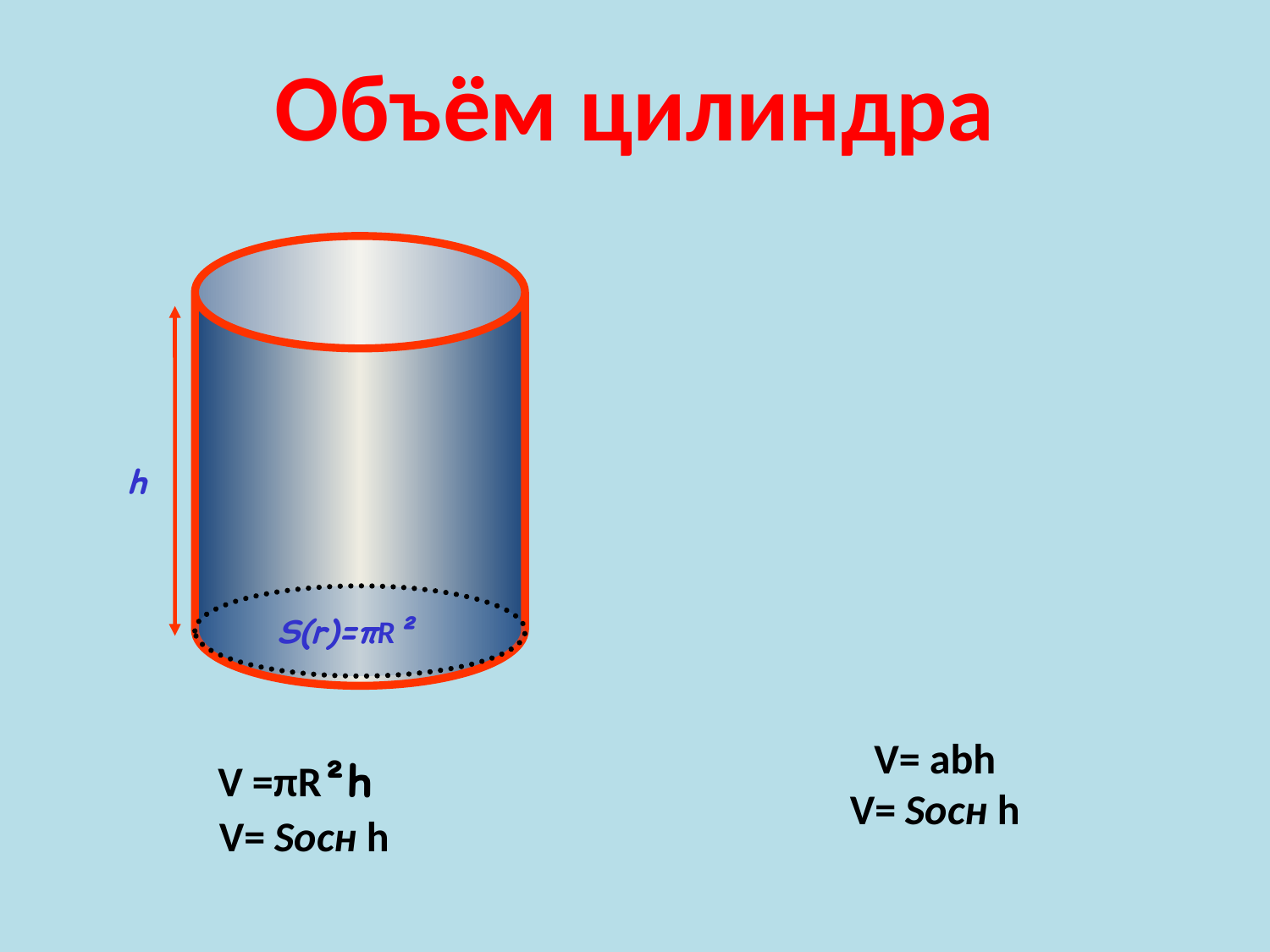

# Объём цилиндра

h

S(r)=πR²
V= abh
V= Sосн h
V =πR²h
V= Sосн h